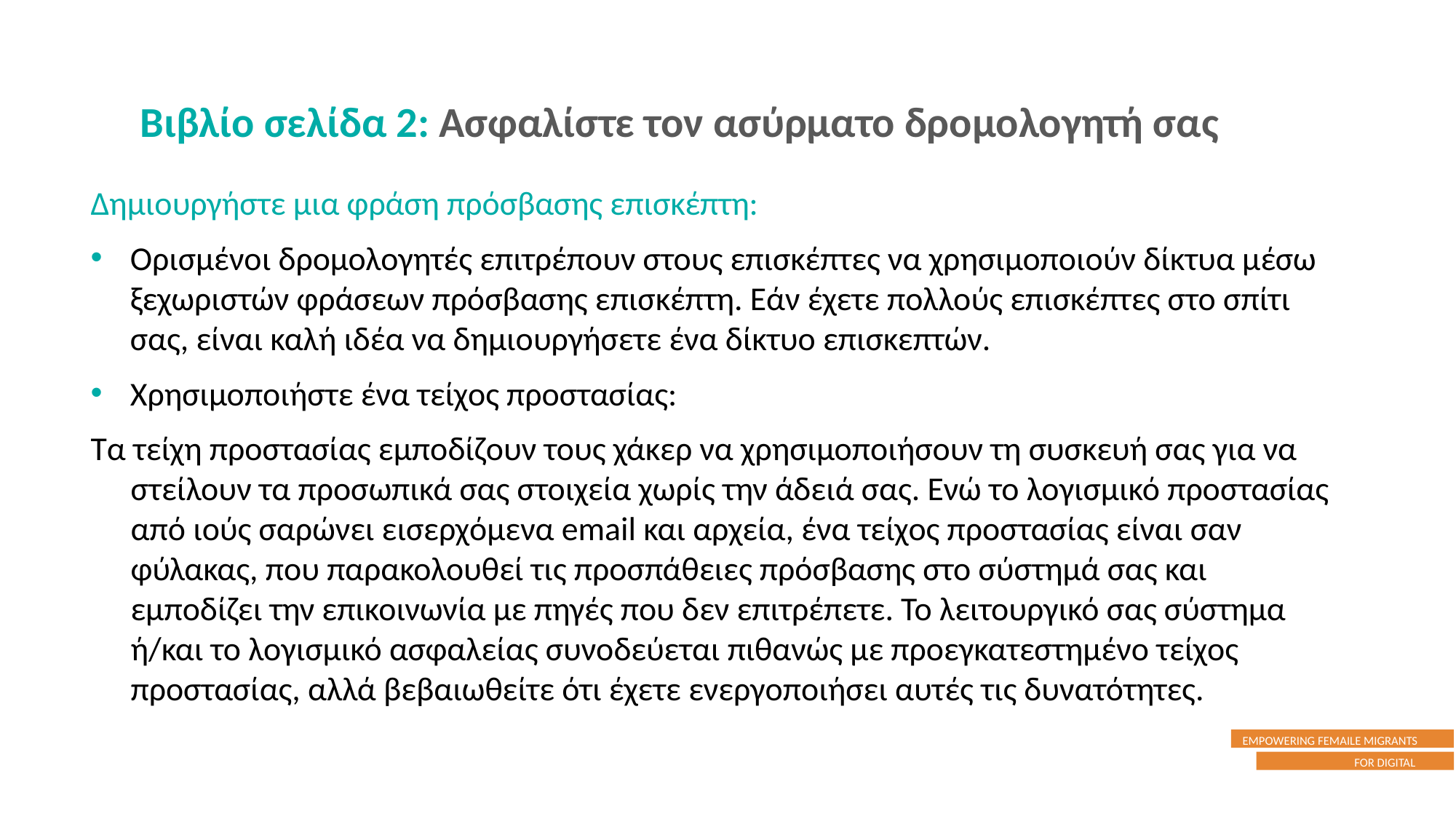

Βιβλίο σελίδα 2: Ασφαλίστε τον ασύρματο δρομολογητή σας
Δημιουργήστε μια φράση πρόσβασης επισκέπτη:
Ορισμένοι δρομολογητές επιτρέπουν στους επισκέπτες να χρησιμοποιούν δίκτυα μέσω ξεχωριστών φράσεων πρόσβασης επισκέπτη. Εάν έχετε πολλούς επισκέπτες στο σπίτι σας, είναι καλή ιδέα να δημιουργήσετε ένα δίκτυο επισκεπτών.
Χρησιμοποιήστε ένα τείχος προστασίας:
Τα τείχη προστασίας εμποδίζουν τους χάκερ να χρησιμοποιήσουν τη συσκευή σας για να στείλουν τα προσωπικά σας στοιχεία χωρίς την άδειά σας. Ενώ το λογισμικό προστασίας από ιούς σαρώνει εισερχόμενα email και αρχεία, ένα τείχος προστασίας είναι σαν φύλακας, που παρακολουθεί τις προσπάθειες πρόσβασης στο σύστημά σας και εμποδίζει την επικοινωνία με πηγές που δεν επιτρέπετε. Το λειτουργικό σας σύστημα ή/και το λογισμικό ασφαλείας συνοδεύεται πιθανώς με προεγκατεστημένο τείχος προστασίας, αλλά βεβαιωθείτε ότι έχετε ενεργοποιήσει αυτές τις δυνατότητες.